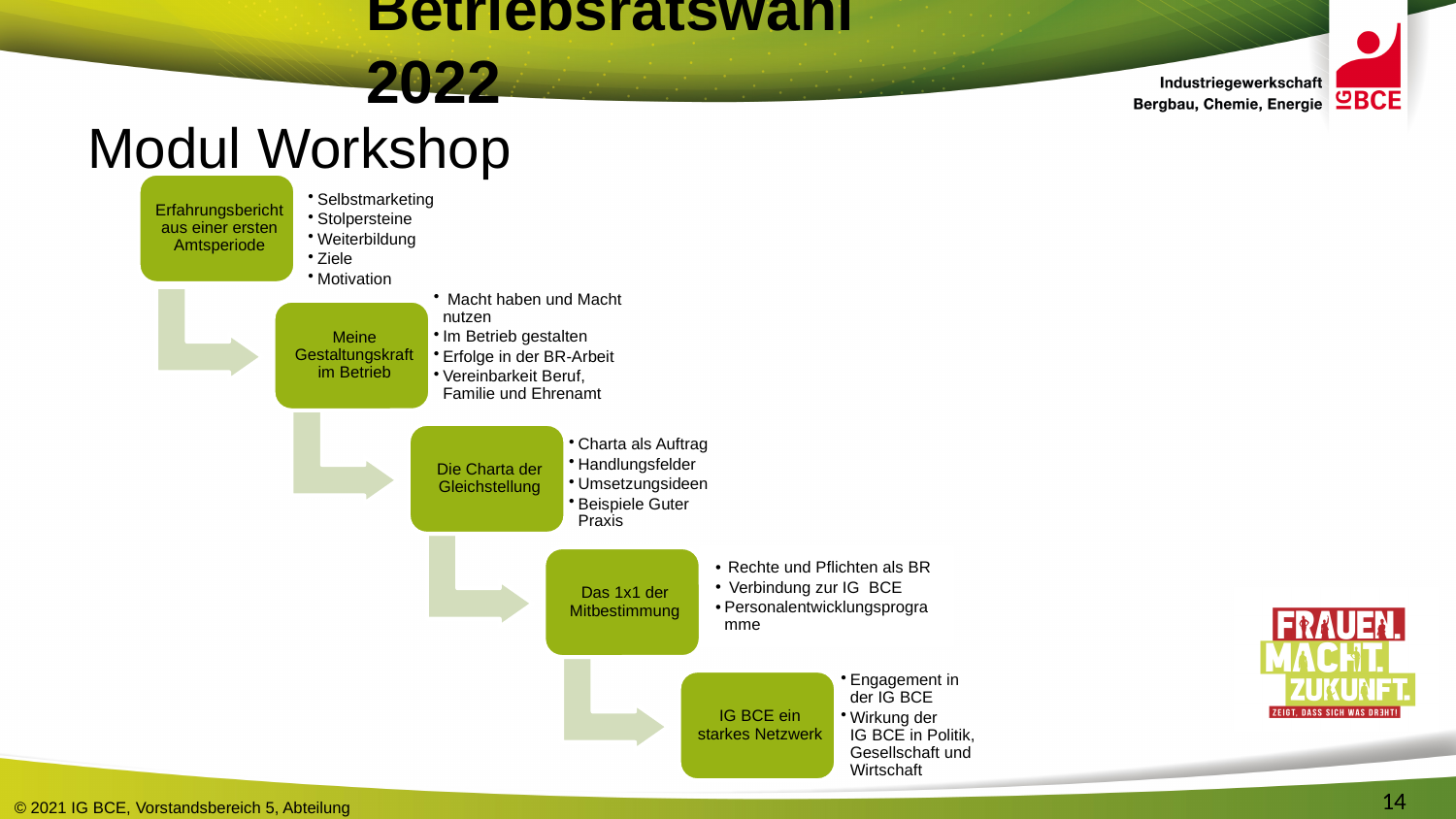

# Betriebsratswahl 2022
Modul Workshop

Erfahrungsbericht aus einer ersten Amtsperiode
Selbstmarketing
Stolpersteine
Weiterbildung
Ziele
Motivation
Meine Gestaltungskraft im Betrieb
 Macht haben und Macht nutzen
Im Betrieb gestalten
Erfolge in der BR-Arbeit
Vereinbarkeit Beruf, Familie und Ehrenamt
Die Charta der Gleichstellung
Charta als Auftrag
Handlungsfelder
Umsetzungsideen
Beispiele Guter Praxis
Das 1x1 der Mitbestimmung
IG BCE ein starkes Netzwerk
Engagement in der IG BCE
Wirkung der
IG BCE in Politik, Gesellschaft und Wirtschaft
 Rechte und Pflichten als BR
 Verbindung zur IG  BCE
Personalentwicklungsprogramme
14